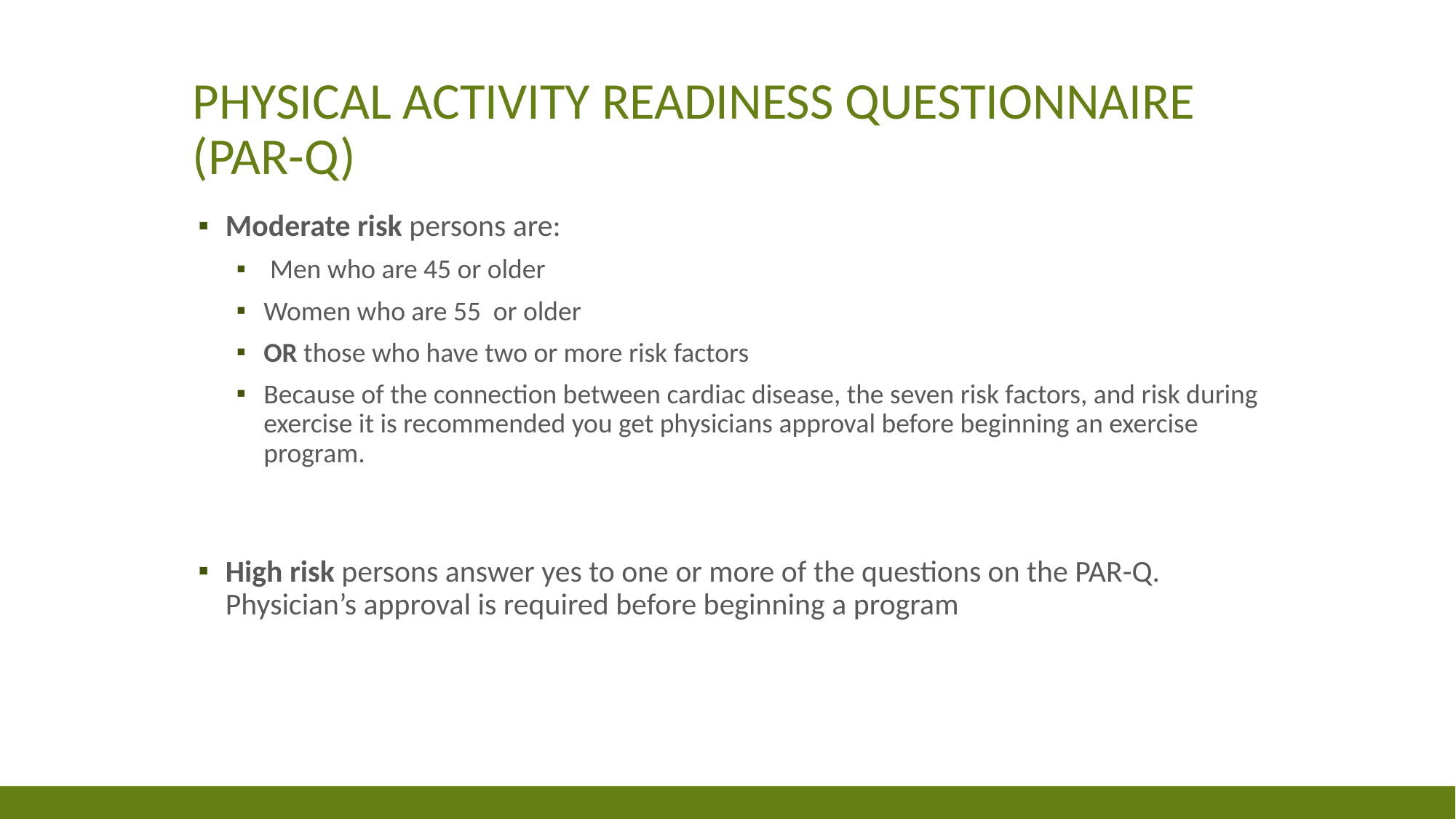

# Physical Activity Readiness Questionnaire (PAR-Q)
Moderate risk persons are:
 Men who are 45 or older
Women who are 55  or older
OR those who have two or more risk factors
Because of the connection between cardiac disease, the seven risk factors, and risk during exercise it is recommended you get physicians approval before beginning an exercise program.

High risk persons answer yes to one or more of the questions on the PAR-Q. Physician’s approval is required before beginning a program